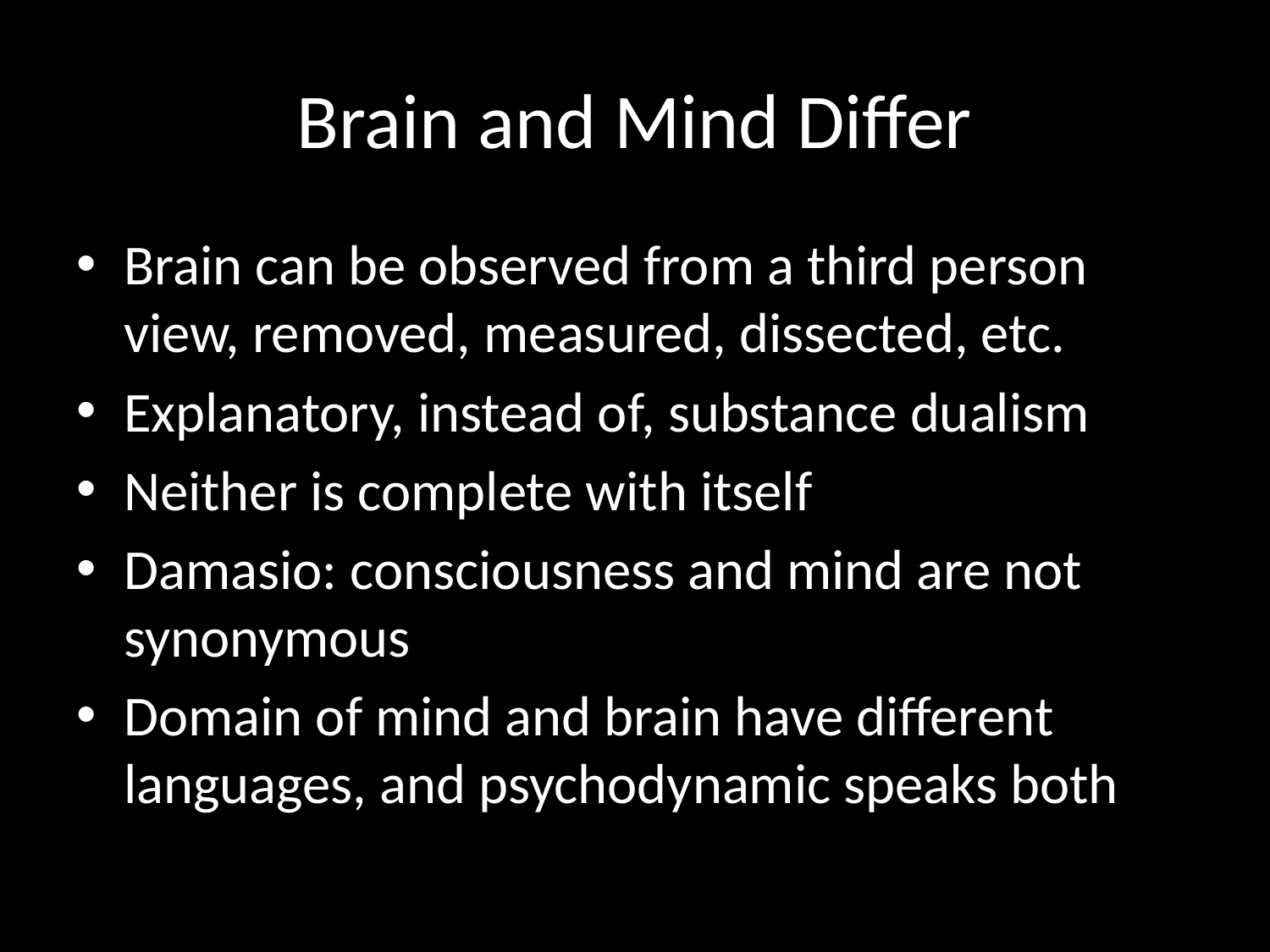

# Brain and Mind Differ
Brain can be observed from a third person view, removed, measured, dissected, etc.
Explanatory, instead of, substance dualism
Neither is complete with itself
Damasio: consciousness and mind are not synonymous
Domain of mind and brain have different languages, and psychodynamic speaks both